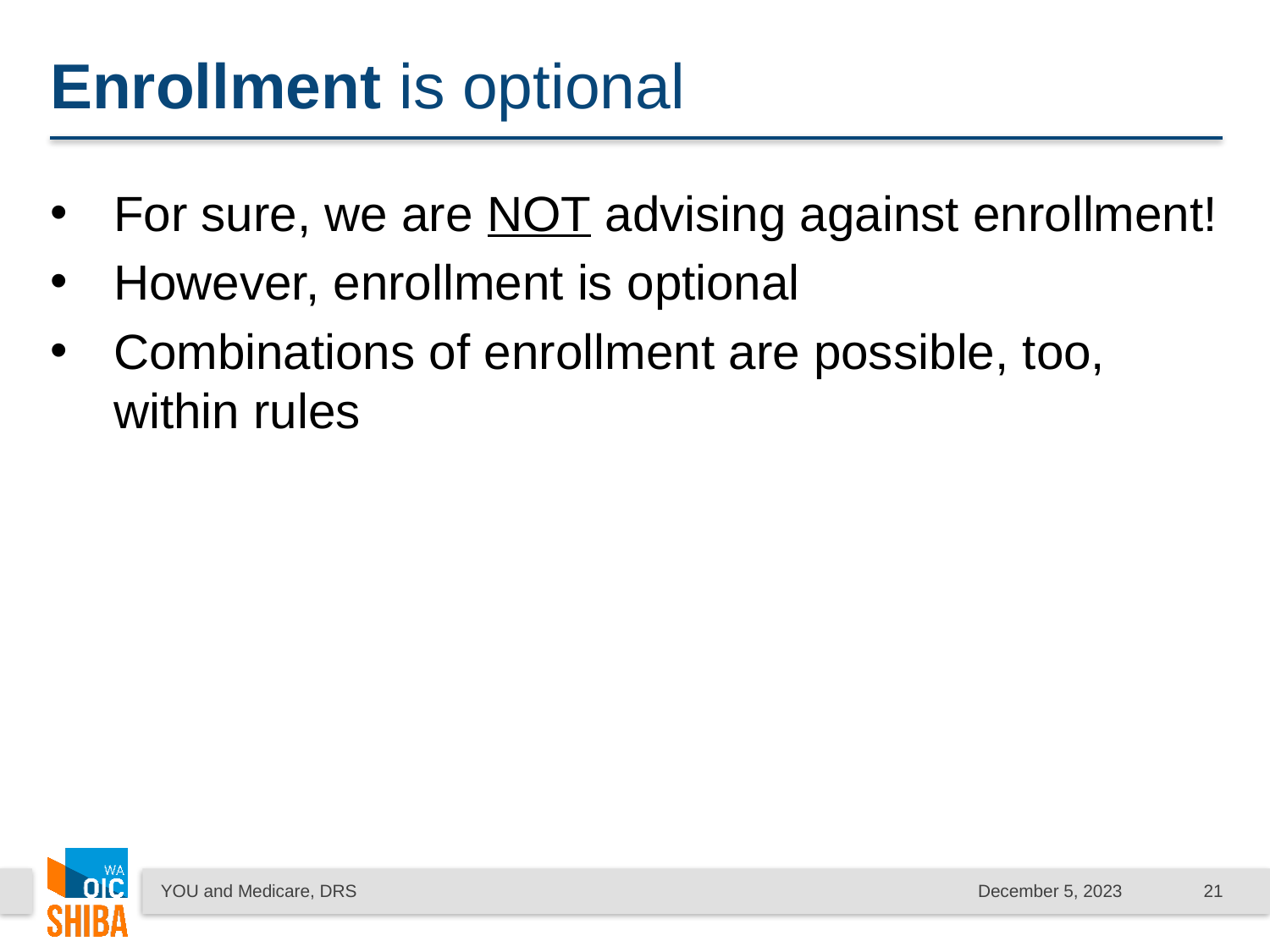

# Enrollment is optional
For sure, we are NOT advising against enrollment!
However, enrollment is optional
Combinations of enrollment are possible, too, within rules
YOU and Medicare, DRS
December 5, 2023
21